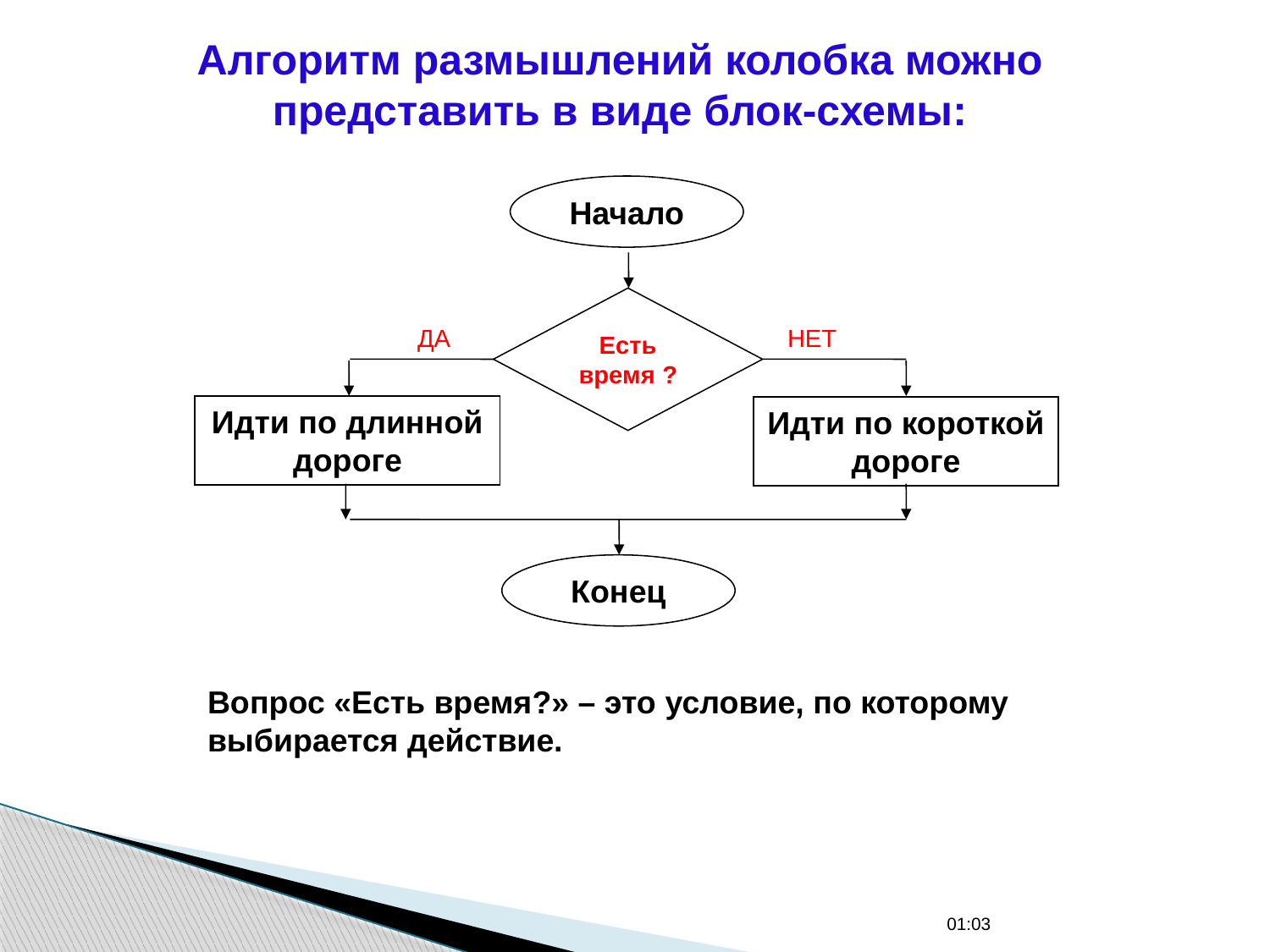

Алгоритм размышлений колобка можно представить в виде блок-схемы:

Начало

Есть
время ?
ДА
НЕТ

Идти по длинной дороге
Идти по короткой дороге

Конец
Вопрос «Есть время?» – это условие, по которому выбирается действие.
01:03